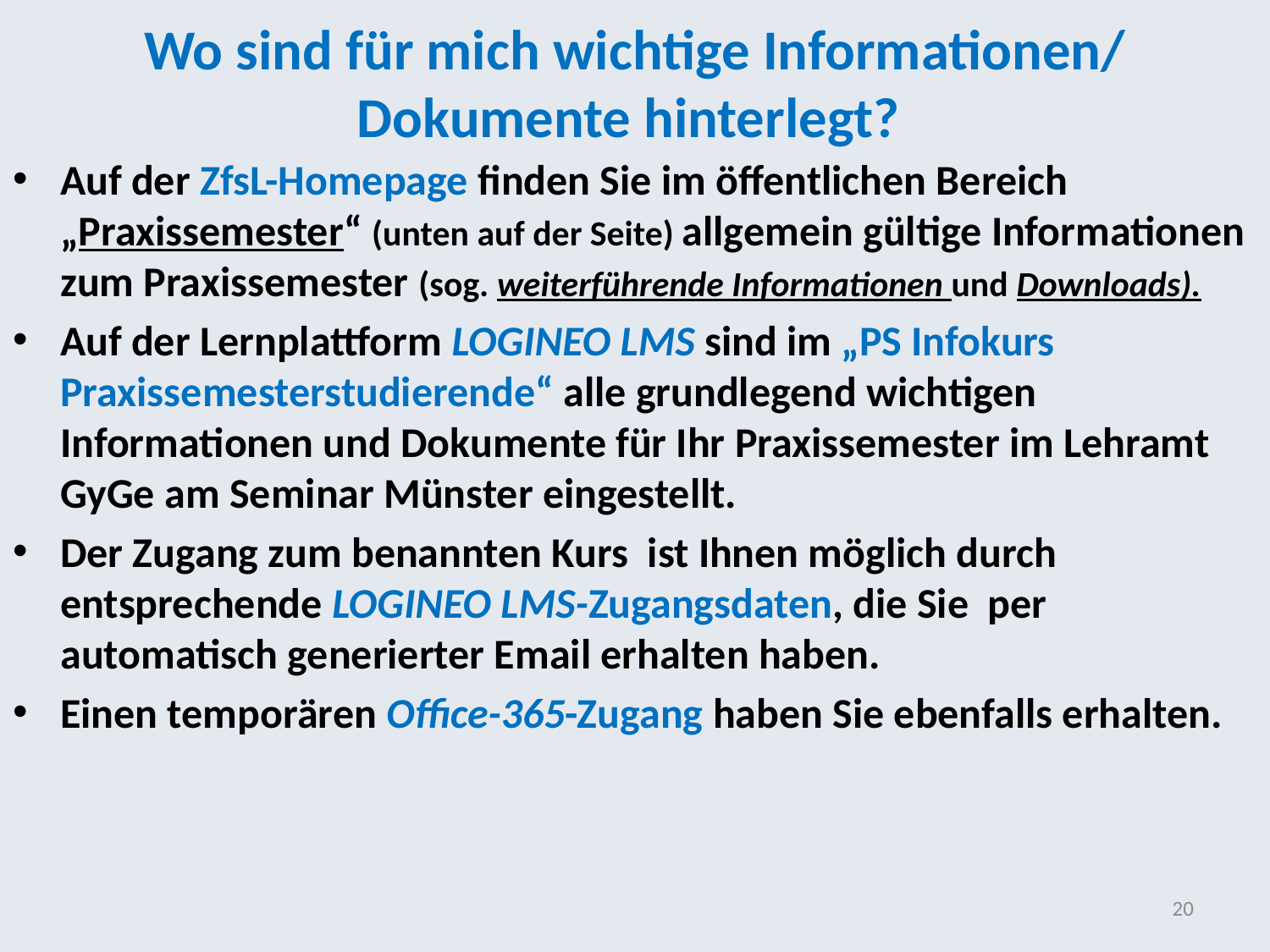

# Wo sind für mich wichtige Informationen/ Dokumente hinterlegt?
Auf der ZfsL-Homepage finden Sie im öffentlichen Bereich „Praxissemester“ (unten auf der Seite) allgemein gültige Informationen zum Praxissemester (sog. weiterführende Informationen und Downloads).
Auf der Lernplattform LOGINEO LMS sind im „PS Infokurs Praxissemesterstudierende“ alle grundlegend wichtigen Informationen und Dokumente für Ihr Praxissemester im Lehramt GyGe am Seminar Münster eingestellt.
Der Zugang zum benannten Kurs  ist Ihnen möglich durch entsprechende LOGINEO LMS-Zugangsdaten, die Sie  per automatisch generierter Email erhalten haben.
Einen temporären Office-365-Zugang haben Sie ebenfalls erhalten.

20